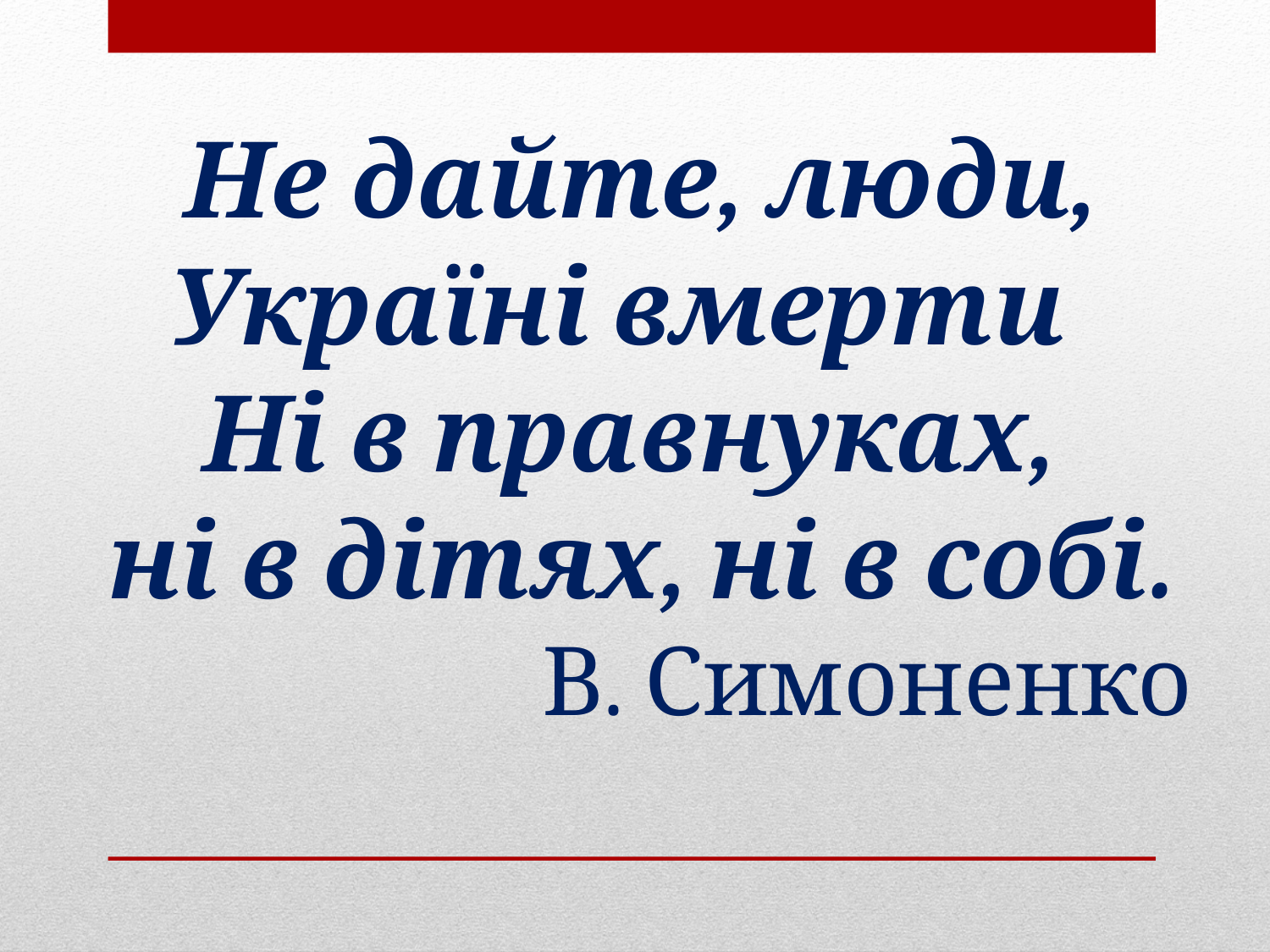

Не дайте, люди, Україні вмерти
Ні в правнуках,
ні в дітях, ні в собі.
В. Симоненко